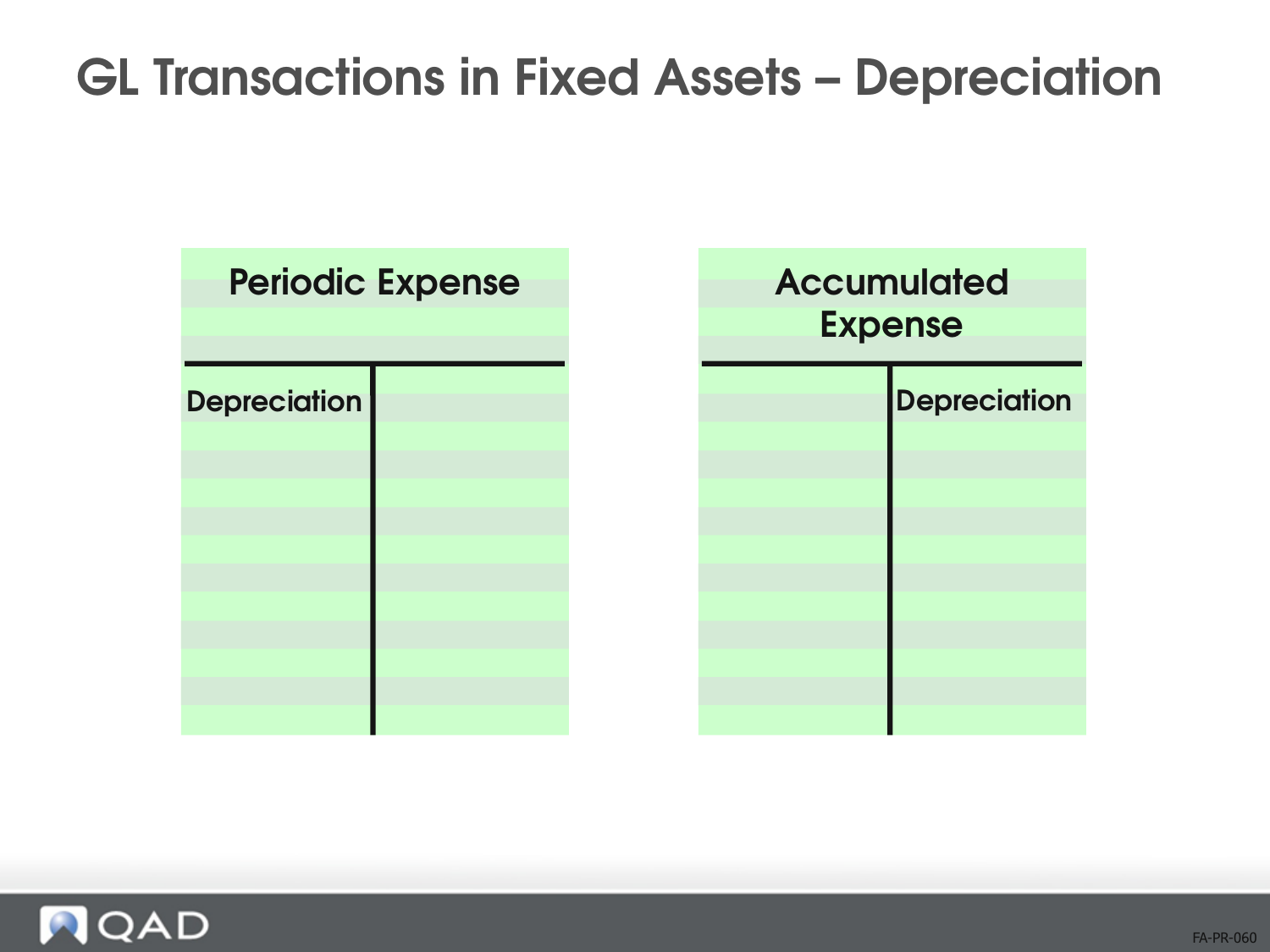

# GL Transactions in Fixed Assets – Depreciation

Periodic Expense
Accumulated Expense
Depreciation
Depreciation
FA-PR-060